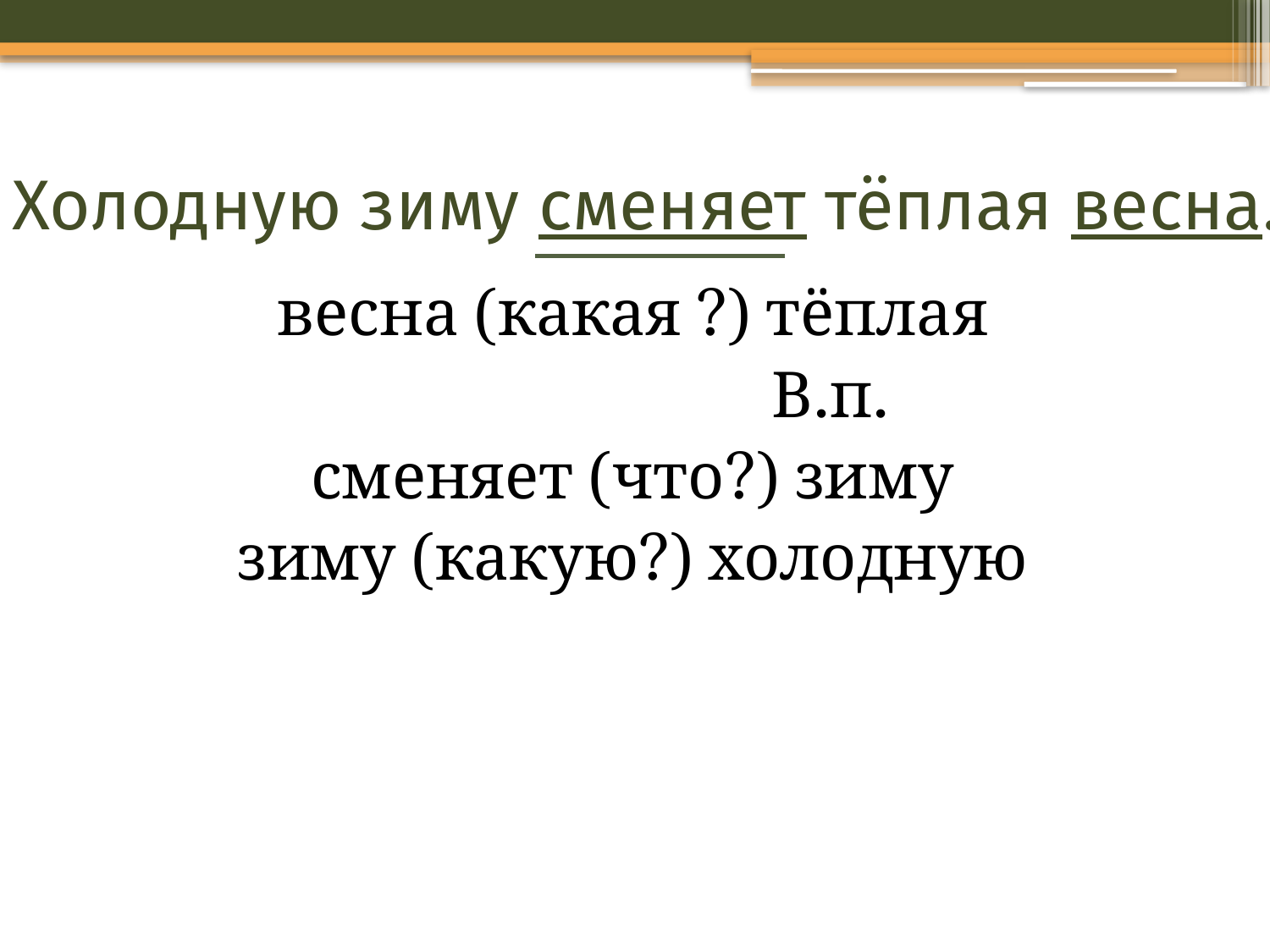

# Холодную зиму сменяет тёплая весна.
весна (какая ?) тёплая
                           В.п.
сменяет (что?) зиму
зиму (какую?) холодную